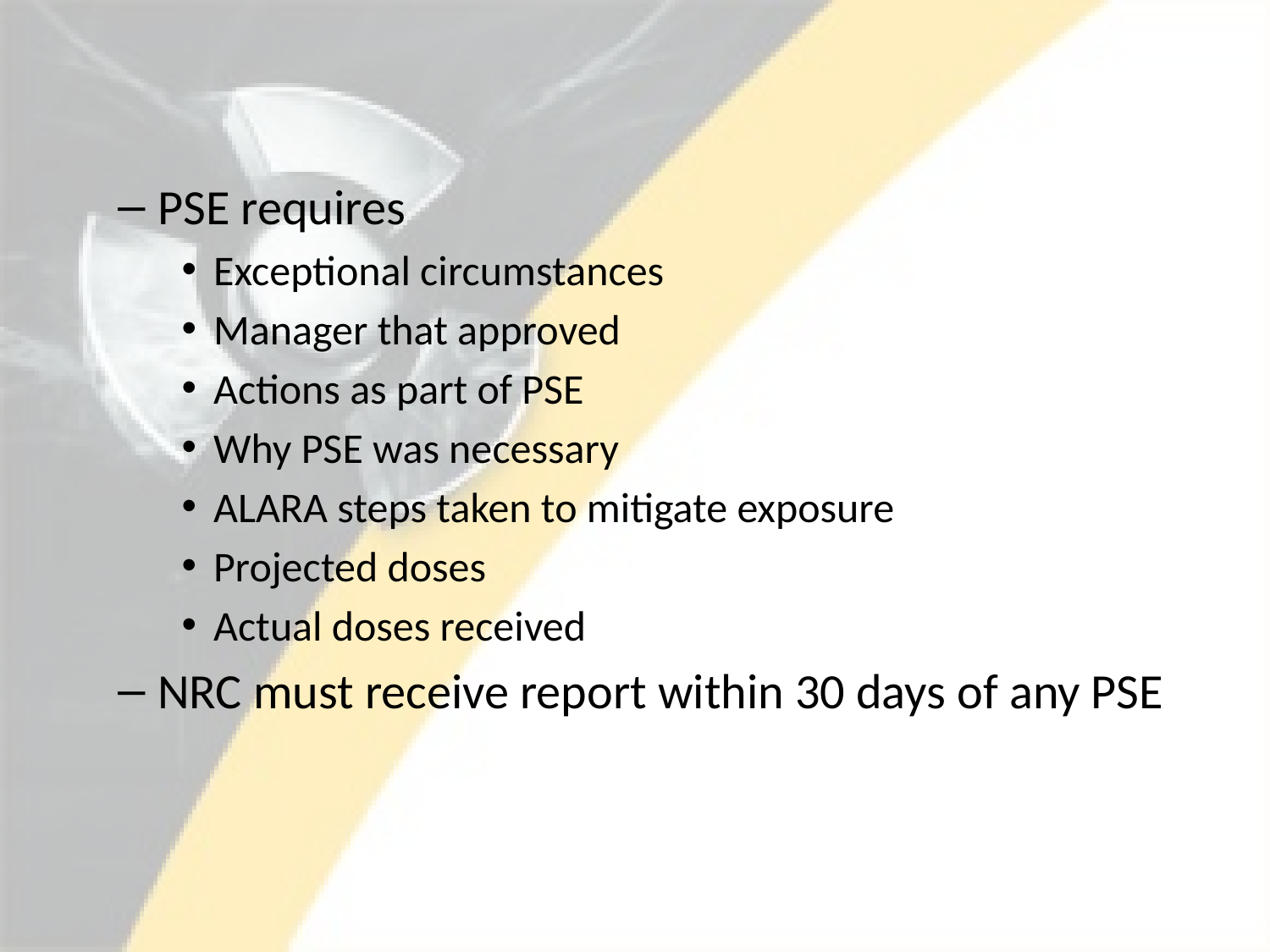

#
PSE requires
Exceptional circumstances
Manager that approved
Actions as part of PSE
Why PSE was necessary
ALARA steps taken to mitigate exposure
Projected doses
Actual doses received
NRC must receive report within 30 days of any PSE